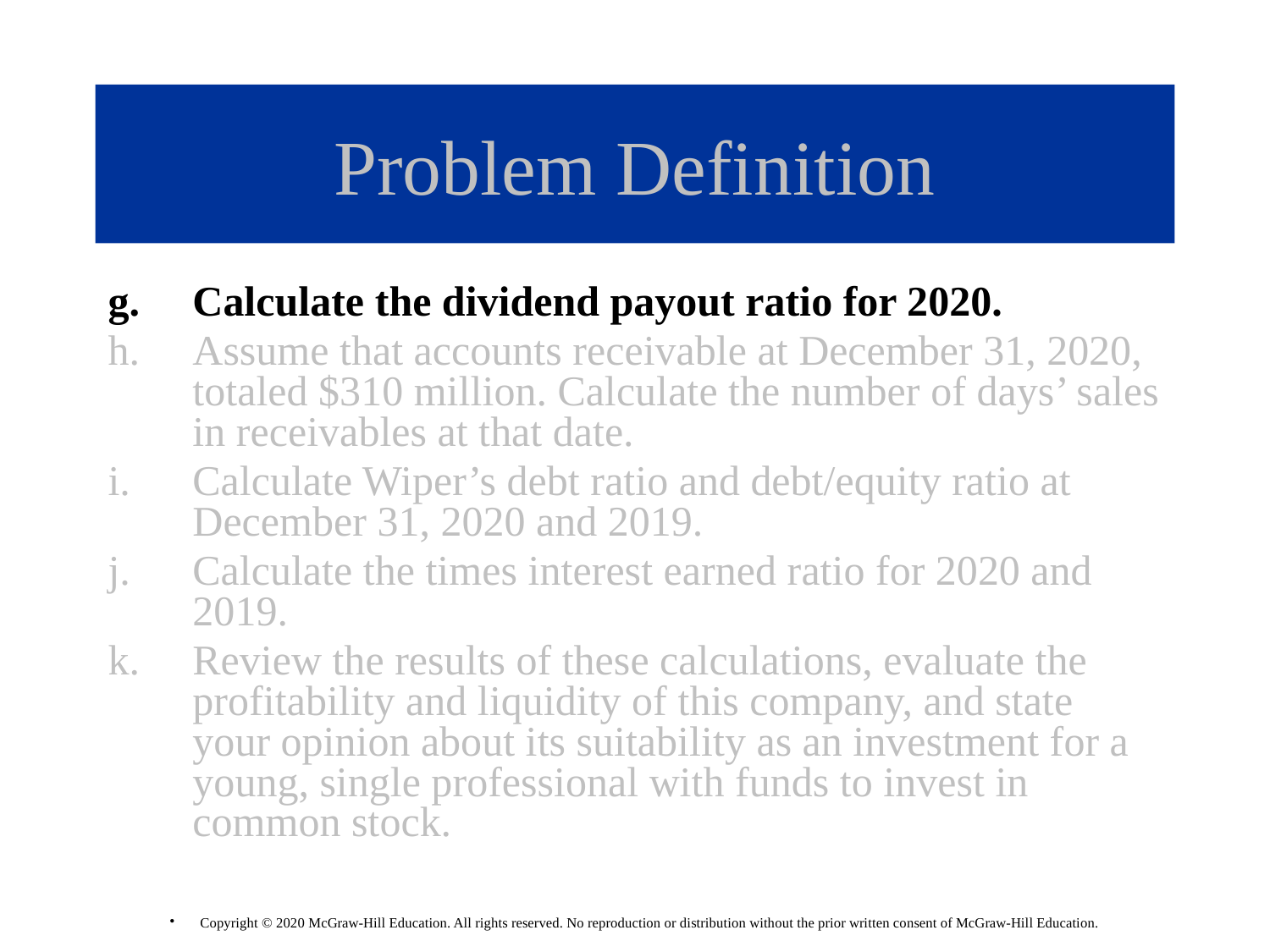

# Problem Definition
Calculate the dividend payout ratio for 2020.
Assume that accounts receivable at December 31, 2020, totaled $310 million. Calculate the number of days’ sales in receivables at that date.
Calculate Wiper’s debt ratio and debt/equity ratio at December 31, 2020 and 2019.
Calculate the times interest earned ratio for 2020 and 2019.
Review the results of these calculations, evaluate the profitability and liquidity of this company, and state your opinion about its suitability as an investment for a young, single professional with funds to invest in common stock.